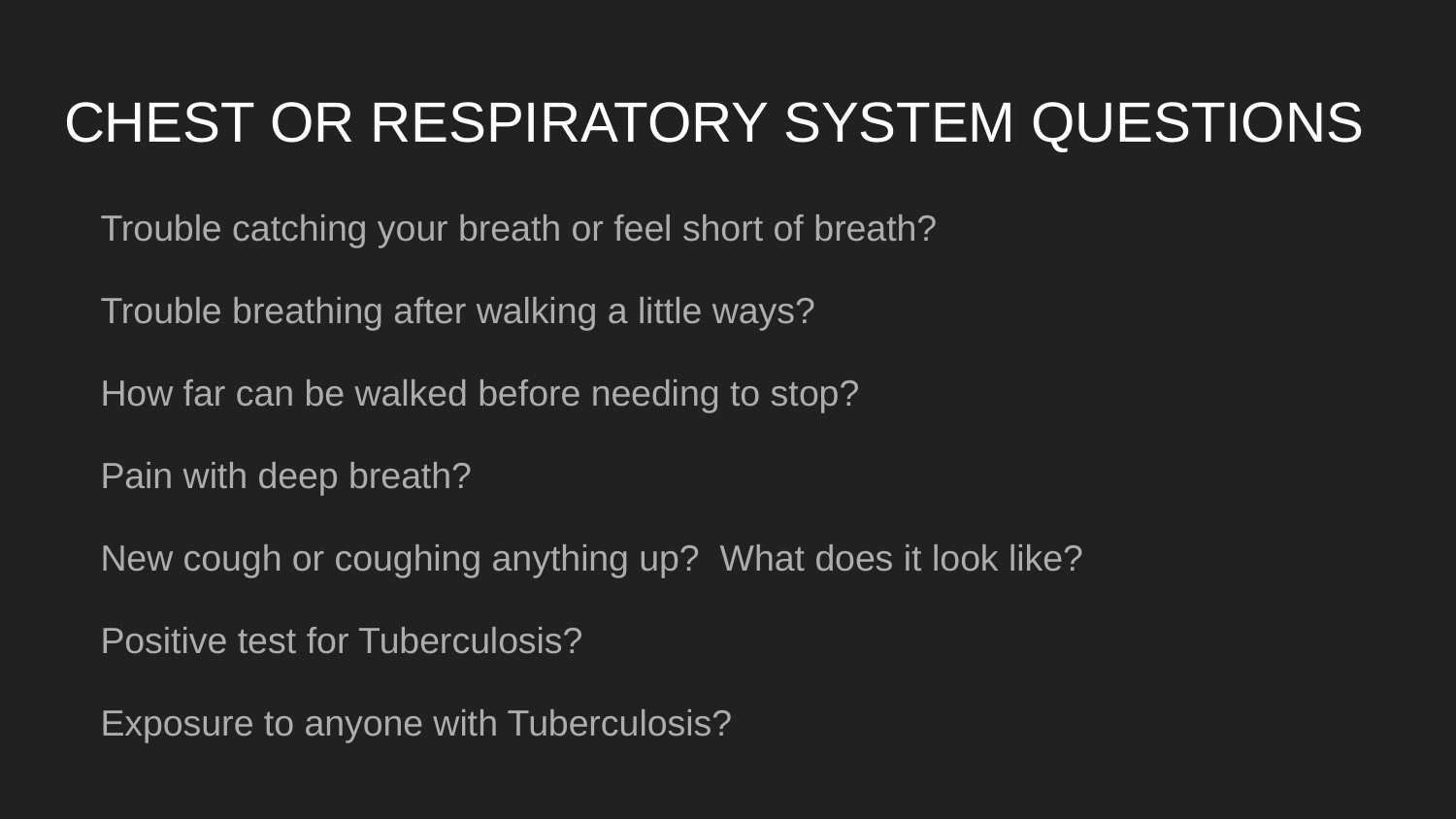

# CHEST OR RESPIRATORY SYSTEM QUESTIONS
Trouble catching your breath or feel short of breath?
Trouble breathing after walking a little ways?
How far can be walked before needing to stop?
Pain with deep breath?
New cough or coughing anything up?  What does it look like?
Positive test for Tuberculosis?
Exposure to anyone with Tuberculosis?